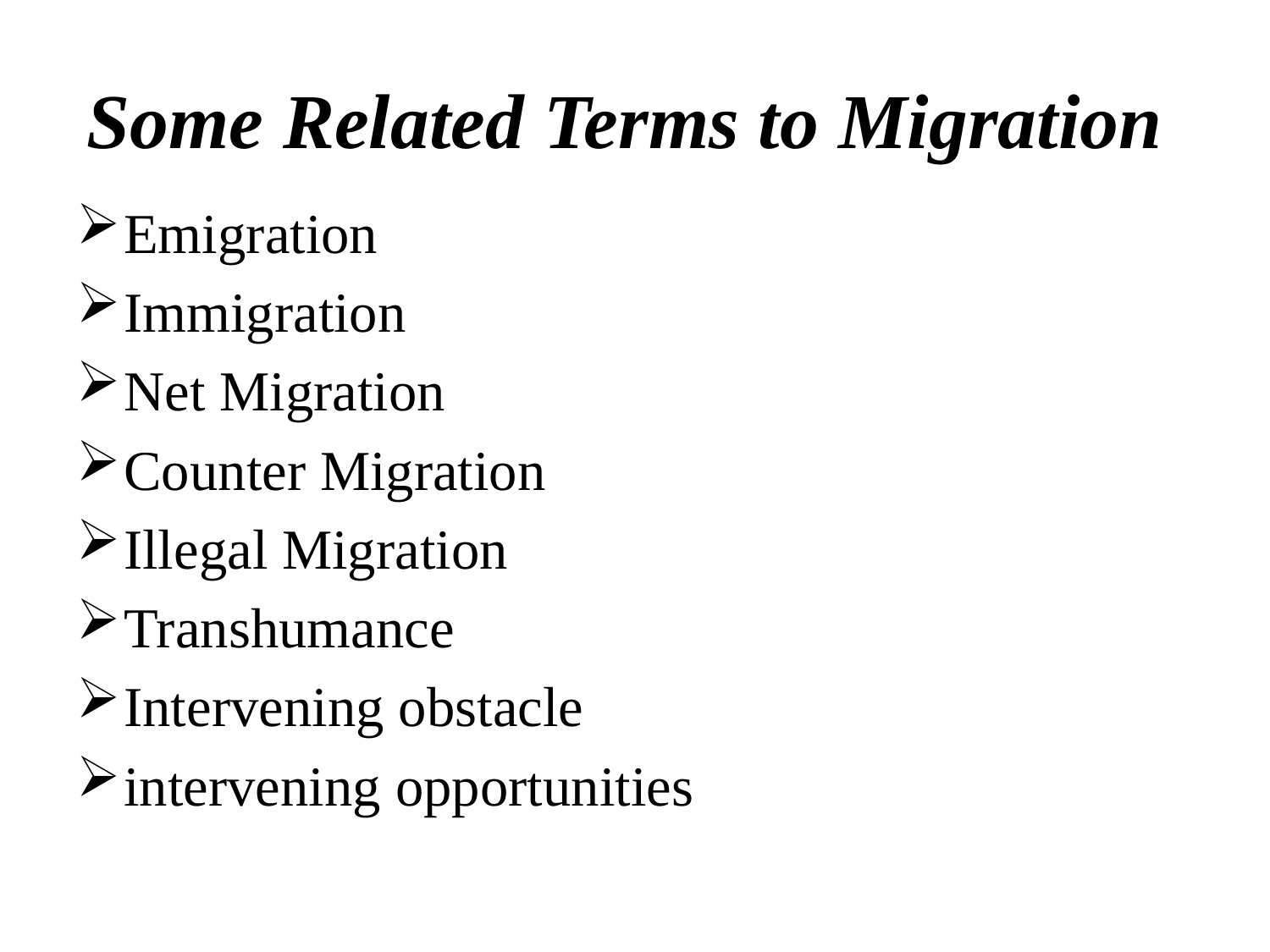

# Some Related Terms to Migration
Emigration
Immigration
Net Migration
Counter Migration
Illegal Migration
Transhumance
Intervening obstacle
intervening opportunities